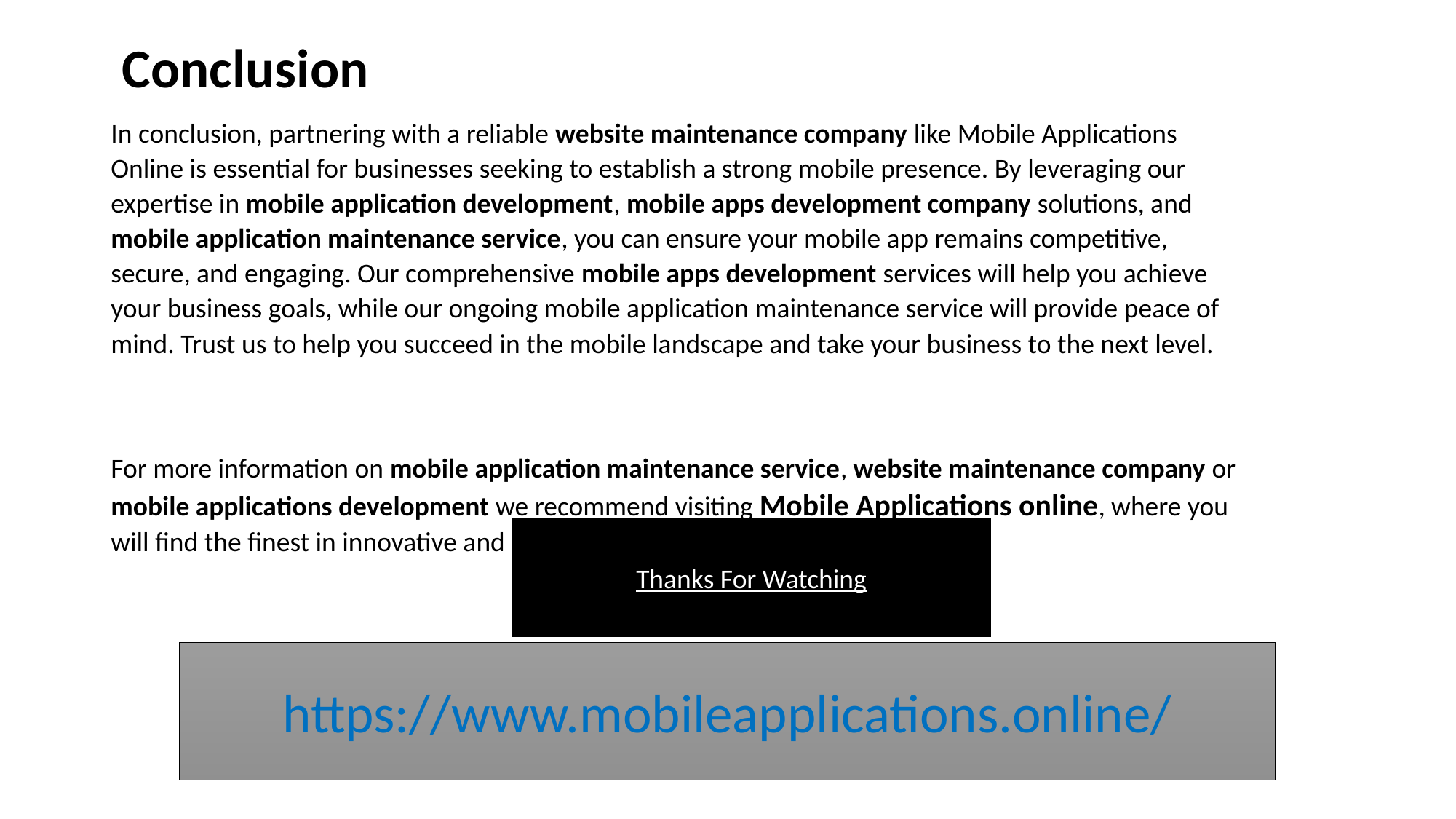

# Conclusion
In conclusion, partnering with a reliable website maintenance company like Mobile Applications Online is essential for businesses seeking to establish a strong mobile presence. By leveraging our expertise in mobile application development, mobile apps development company solutions, and mobile application maintenance service, you can ensure your mobile app remains competitive, secure, and engaging. Our comprehensive mobile apps development services will help you achieve your business goals, while our ongoing mobile application maintenance service will provide peace of mind. Trust us to help you succeed in the mobile landscape and take your business to the next level.

For more information on mobile application maintenance service, website maintenance company or mobile applications development we recommend visiting Mobile Applications online, where you will find the finest in innovative and reliable app solutions.

Thanks For Watching
https://www.mobileapplications.online/